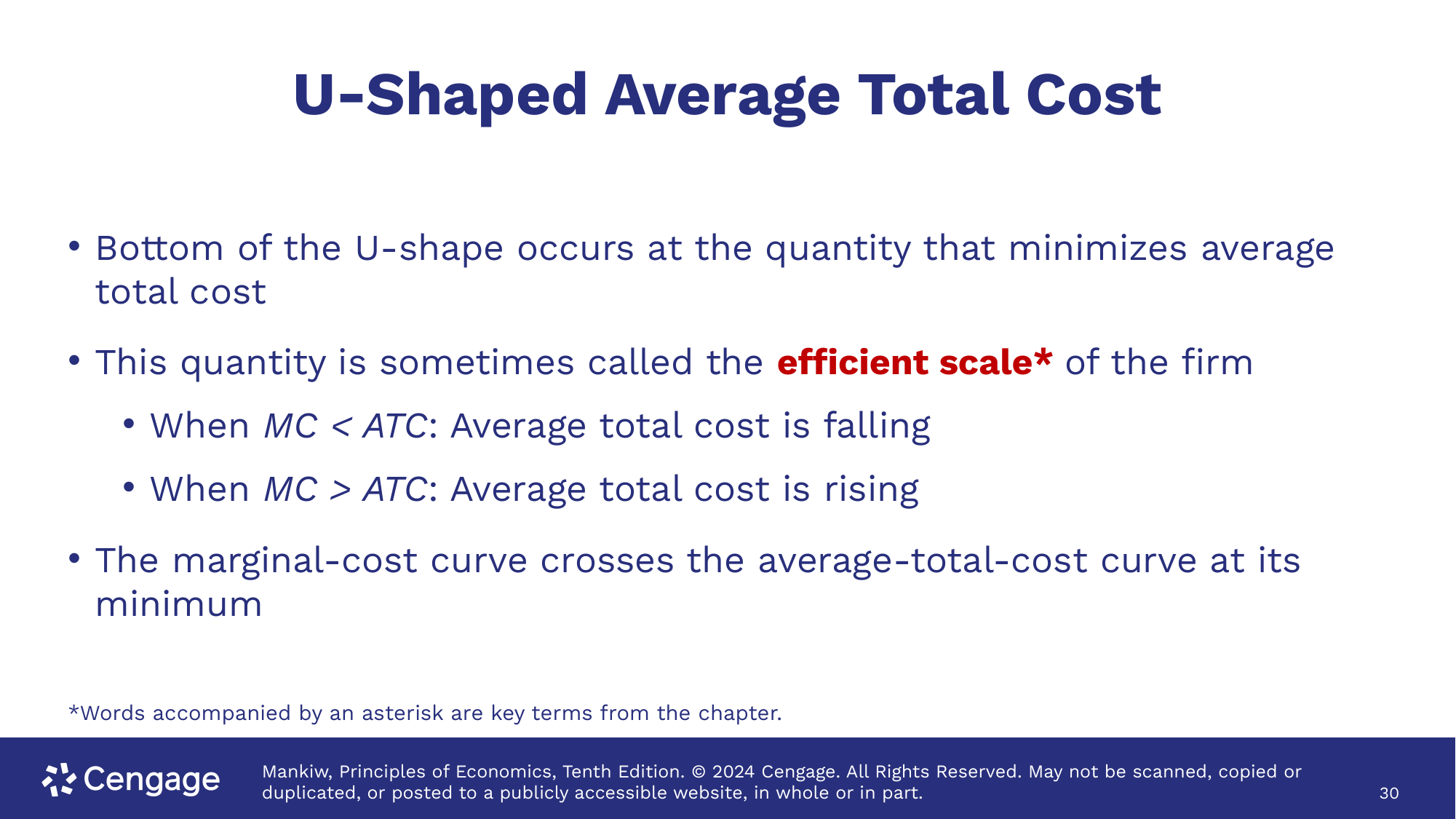

# U-Shaped Average Total Cost
Bottom of the U-shape occurs at the quantity that minimizes average total cost
This quantity is sometimes called the efficient scale* of the firm
When MC < ATC: Average total cost is falling
When MC > ATC: Average total cost is rising
The marginal-cost curve crosses the average-total-cost curve at its minimum
*Words accompanied by an asterisk are key terms from the chapter.